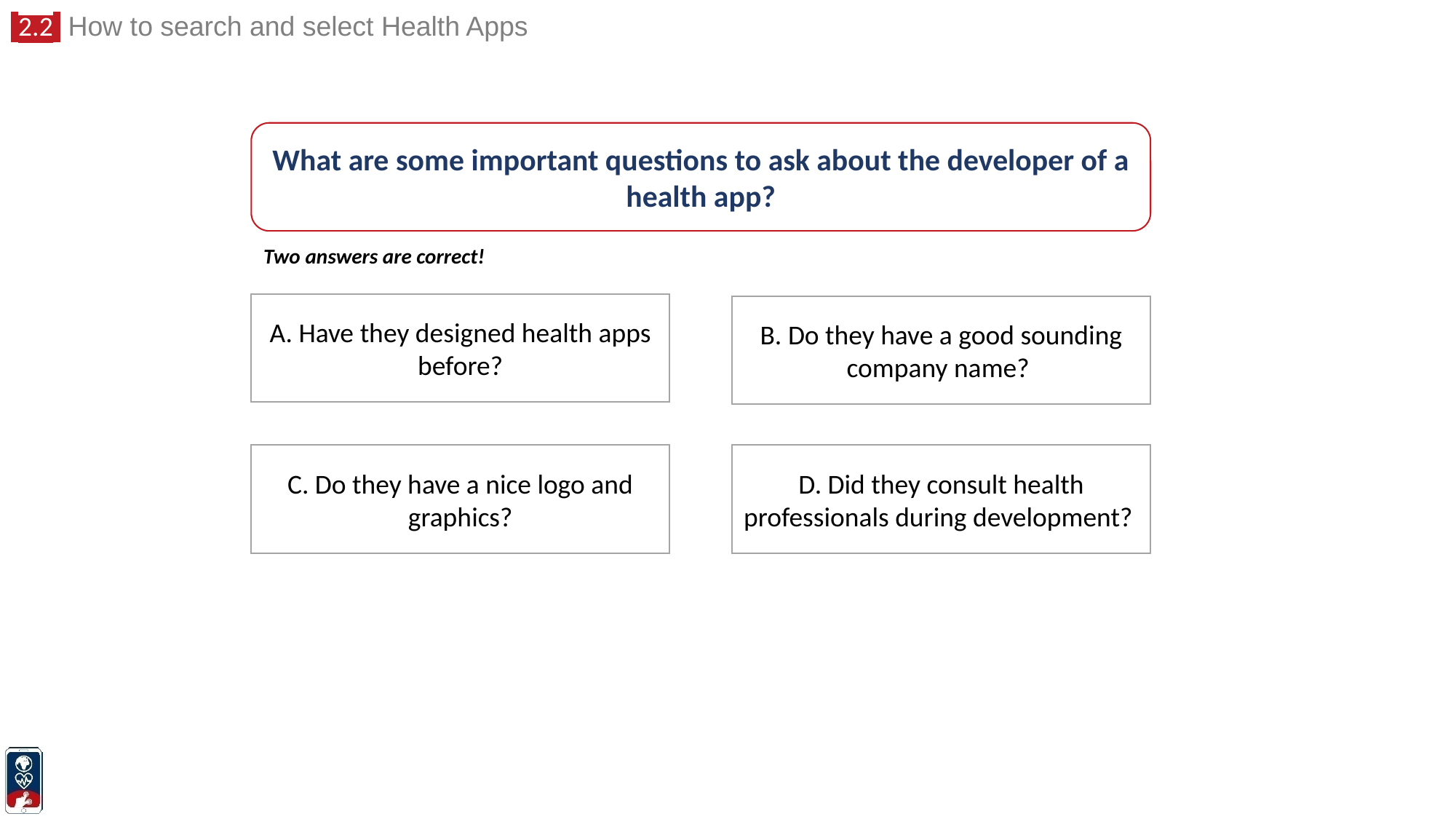

What are some important questions to ask about the developer of a health app?
Two answers are correct!
A. Have they designed health apps before?
B. Do they have a good sounding company name?
D. Did they consult health professionals during development?
C. Do they have a nice logo and graphics?